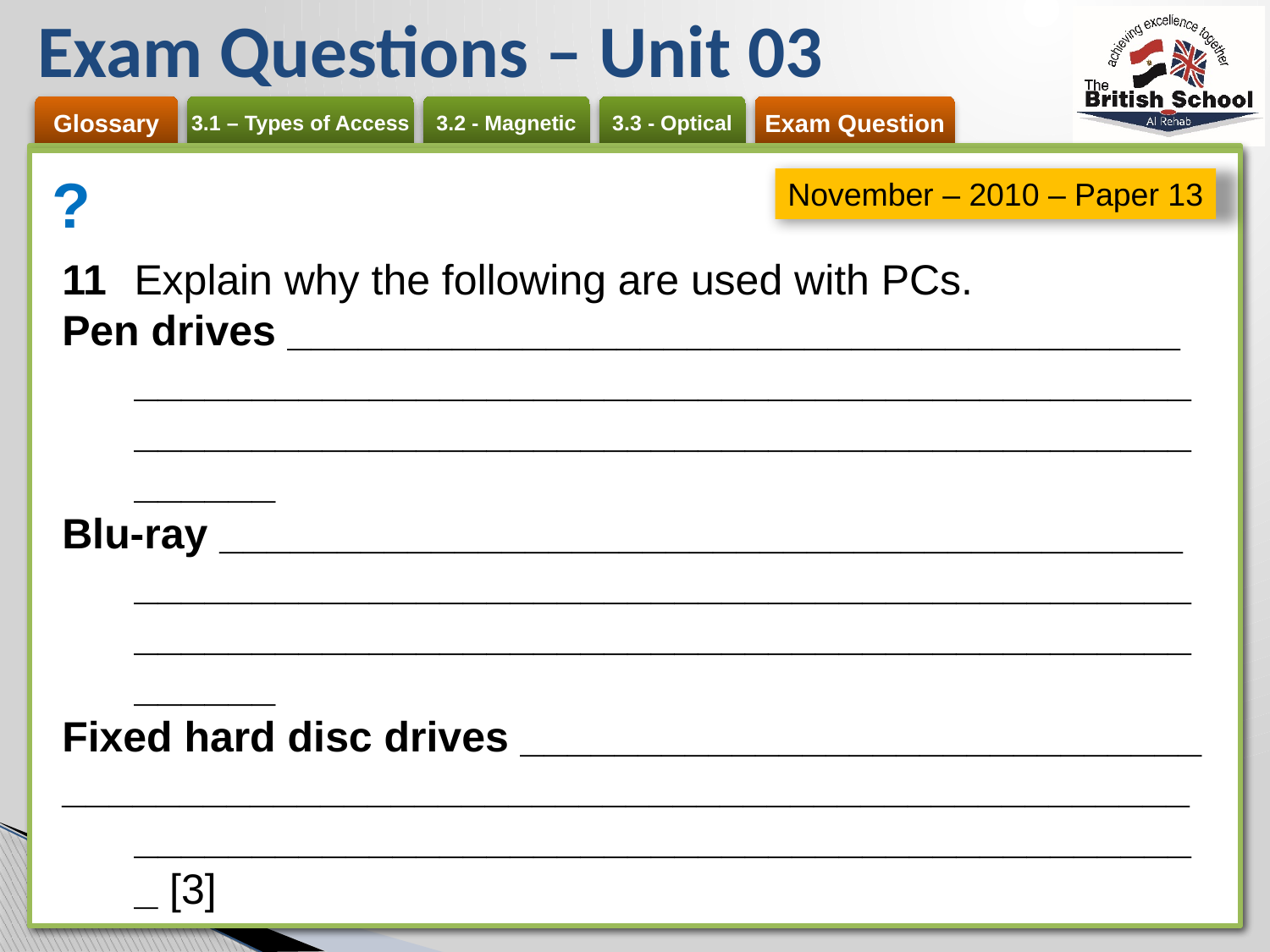

# Exam Questions – Unit 03

?
November – 2010 – Paper 13
11 	Explain why the following are used with PCs.
Pen drives ______________________________________
________________________________________________________________________________________________
Blu-ray _________________________________________
________________________________________________________________________________________________
Fixed hard disc drives _____________________________
______________________________________________________________________________________________ [3]